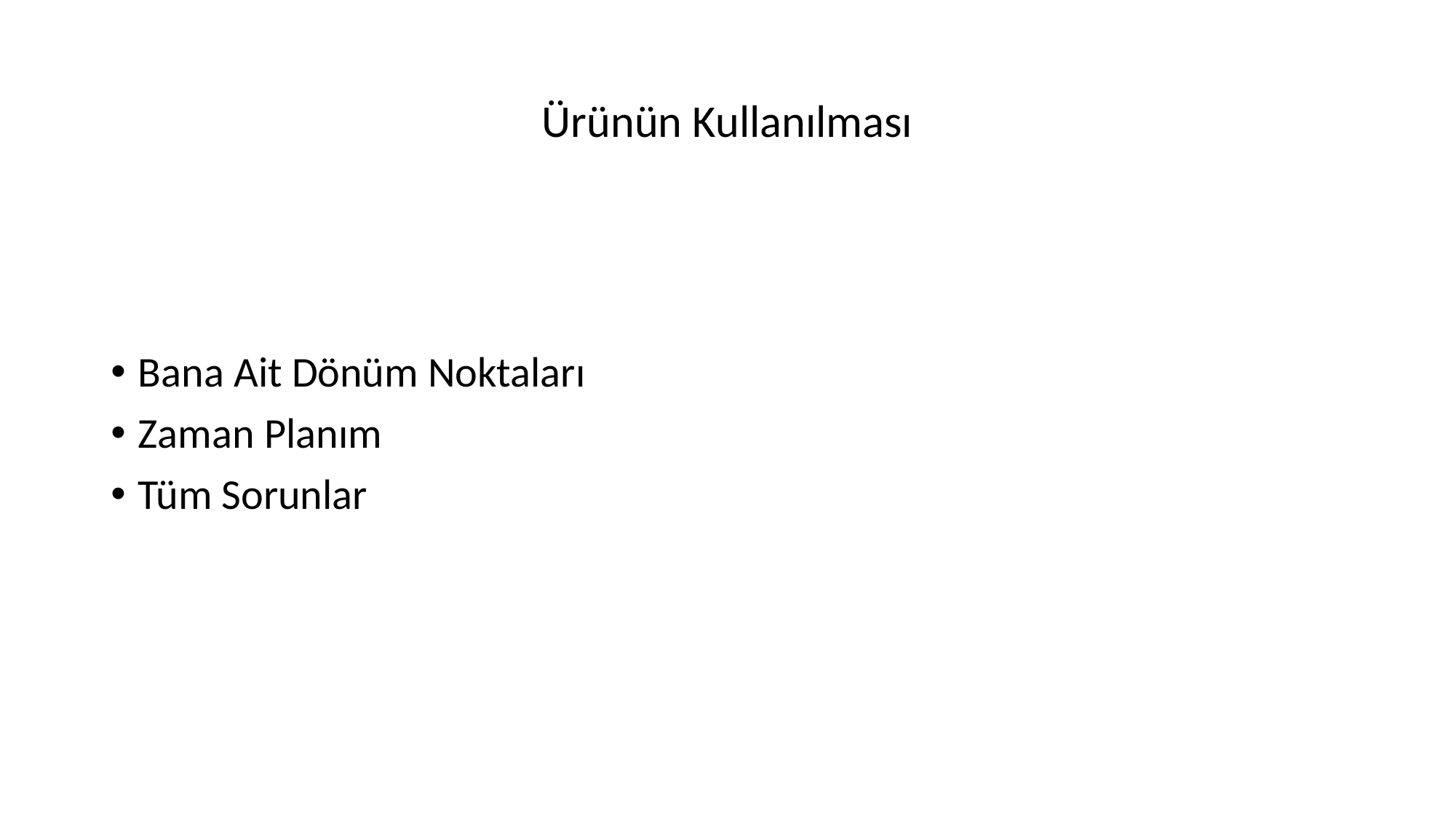

# Ürünün Kullanılması

Bana Ait Dönüm Noktaları
Zaman Planım
Tüm Sorunlar